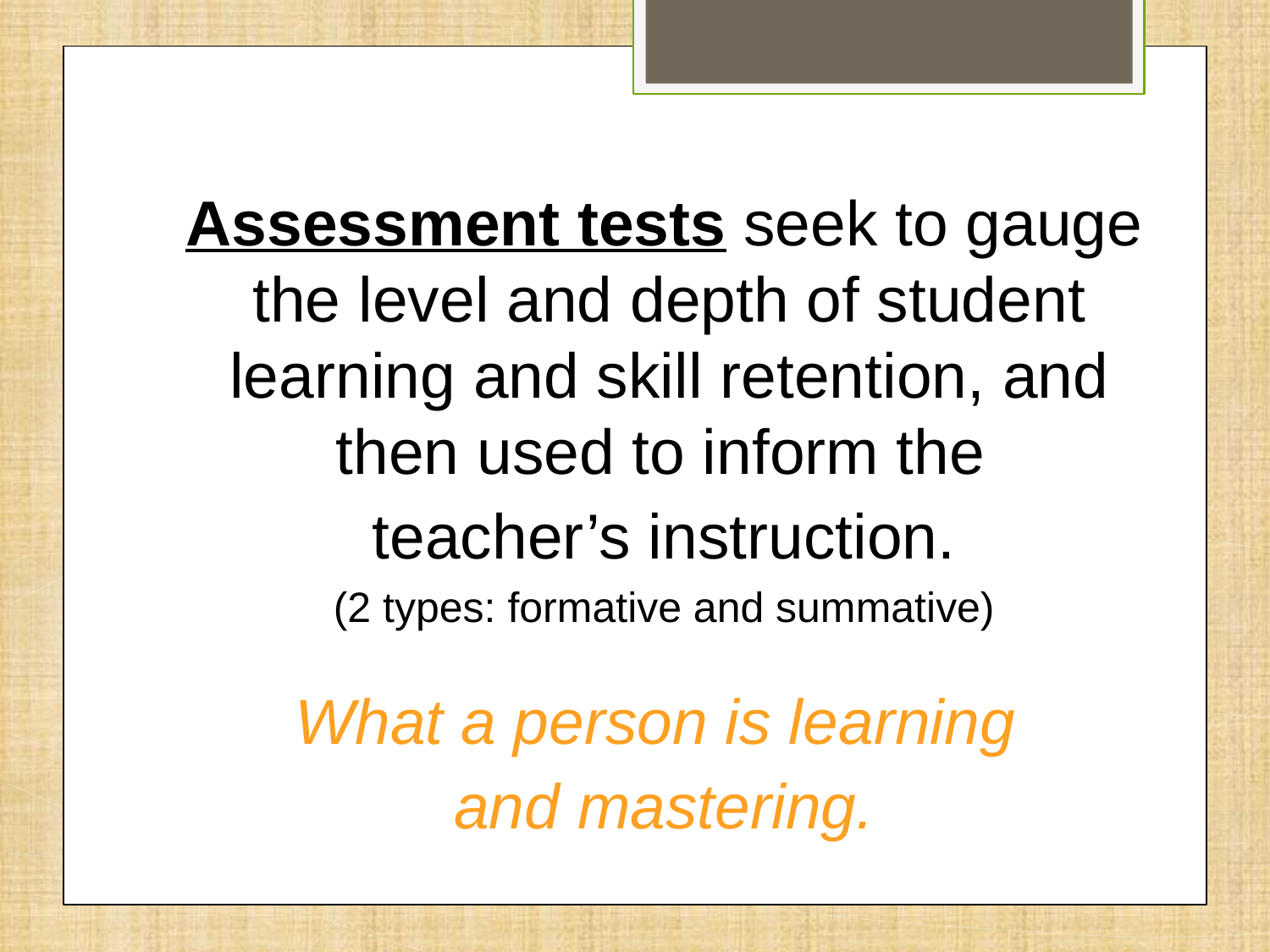

Assessment tests seek to gauge the level and depth of student learning and skill retention, and then used to inform the
teacher’s instruction.
(2 types: formative and summative)

What a person is learning
and mastering.